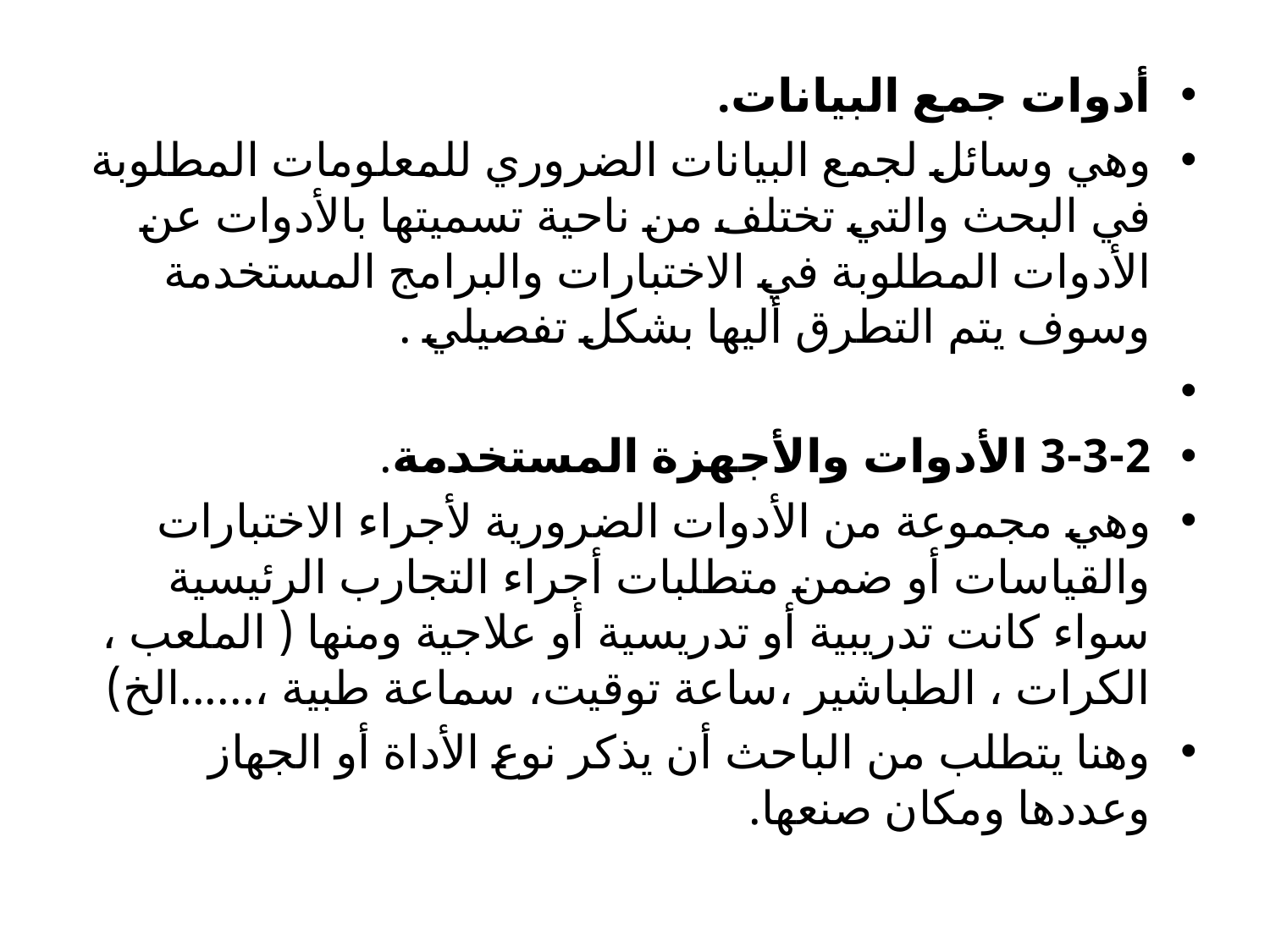

أدوات جمع البيانات.
وهي وسائل لجمع البيانات الضروري للمعلومات المطلوبة في البحث والتي تختلف من ناحية تسميتها بالأدوات عن الأدوات المطلوبة في الاختبارات والبرامج المستخدمة وسوف يتم التطرق أليها بشكل تفصيلي .

3-3-2 الأدوات والأجهزة المستخدمة.
وهي مجموعة من الأدوات الضرورية لأجراء الاختبارات والقياسات أو ضمن متطلبات أجراء التجارب الرئيسية سواء كانت تدريبية أو تدريسية أو علاجية ومنها ( الملعب ، الكرات ، الطباشير ،ساعة توقيت، سماعة طبية ،......الخ)
وهنا يتطلب من الباحث أن يذكر نوع الأداة أو الجهاز وعددها ومكان صنعها.